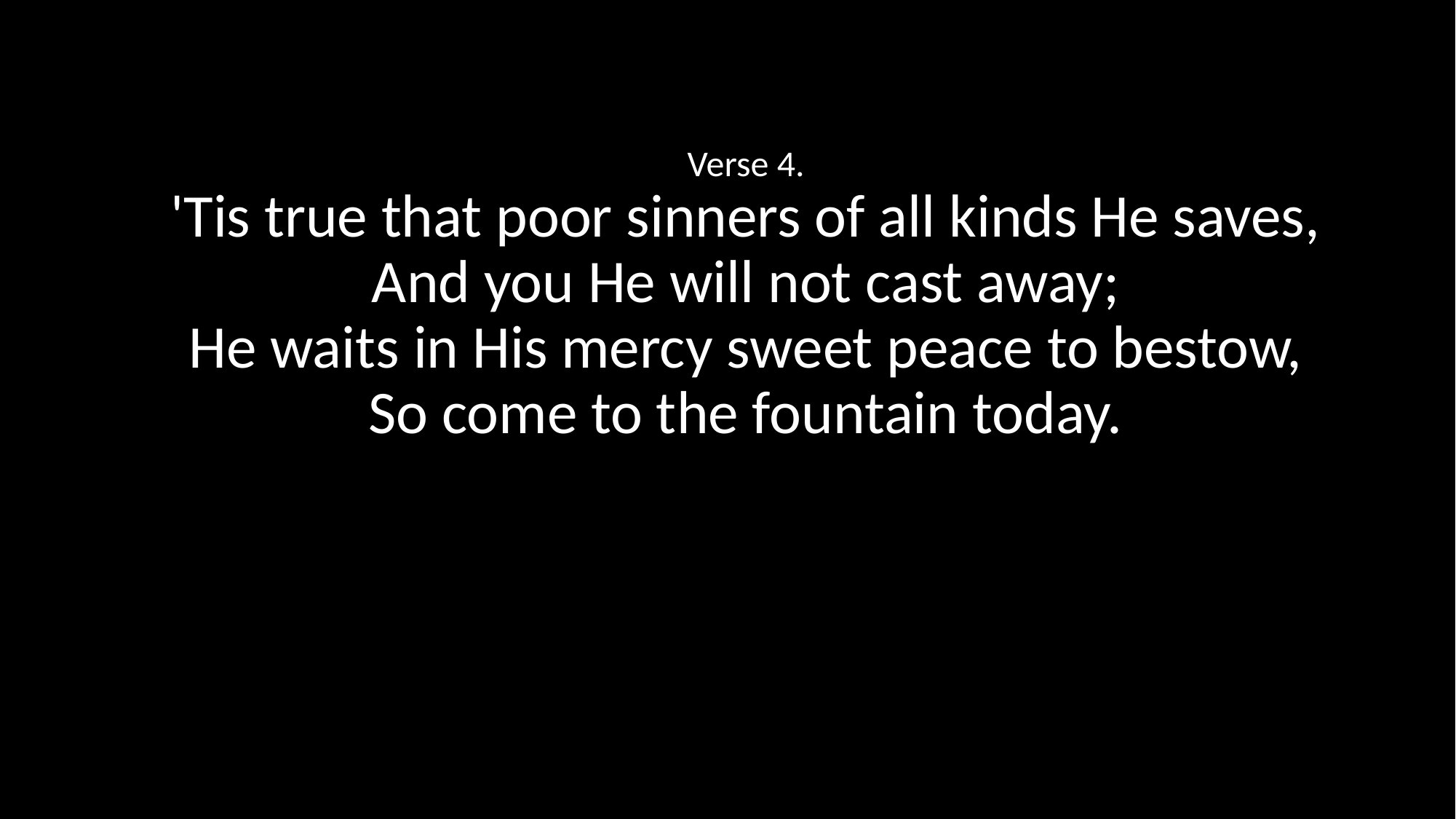

Verse 4.
'Tis true that poor sinners of all kinds He saves,
And you He will not cast away;
He waits in His mercy sweet peace to bestow,
So come to the fountain today.